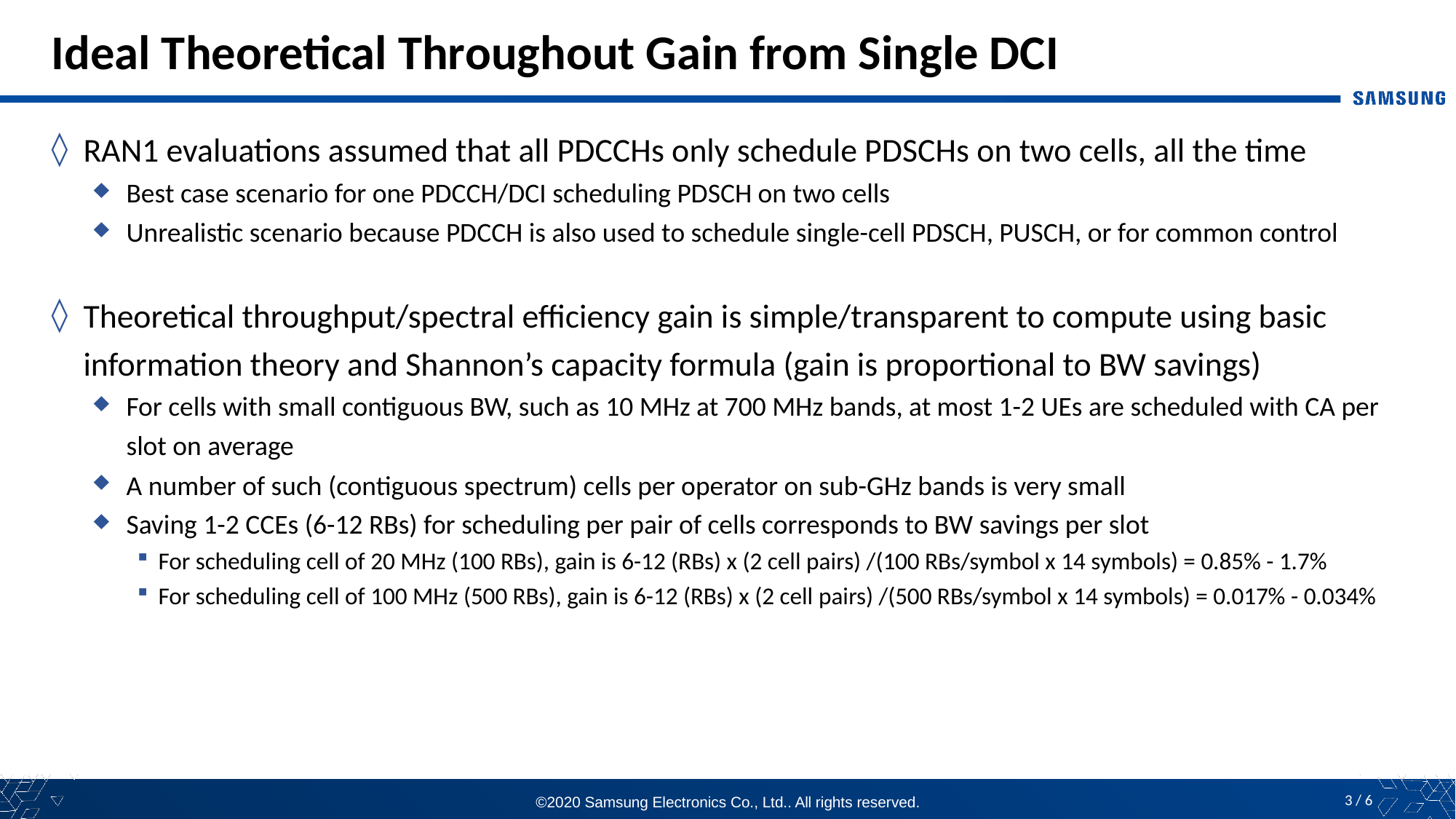

# Ideal Theoretical Throughout Gain from Single DCI
RAN1 evaluations assumed that all PDCCHs only schedule PDSCHs on two cells, all the time
Best case scenario for one PDCCH/DCI scheduling PDSCH on two cells
Unrealistic scenario because PDCCH is also used to schedule single-cell PDSCH, PUSCH, or for common control

Theoretical throughput/spectral efficiency gain is simple/transparent to compute using basic information theory and Shannon’s capacity formula (gain is proportional to BW savings)
For cells with small contiguous BW, such as 10 MHz at 700 MHz bands, at most 1-2 UEs are scheduled with CA per slot on average
A number of such (contiguous spectrum) cells per operator on sub-GHz bands is very small
Saving 1-2 CCEs (6-12 RBs) for scheduling per pair of cells corresponds to BW savings per slot
For scheduling cell of 20 MHz (100 RBs), gain is 6-12 (RBs) x (2 cell pairs) /(100 RBs/symbol x 14 symbols) = 0.85% - 1.7%
For scheduling cell of 100 MHz (500 RBs), gain is 6-12 (RBs) x (2 cell pairs) /(500 RBs/symbol x 14 symbols) = 0.017% - 0.034%